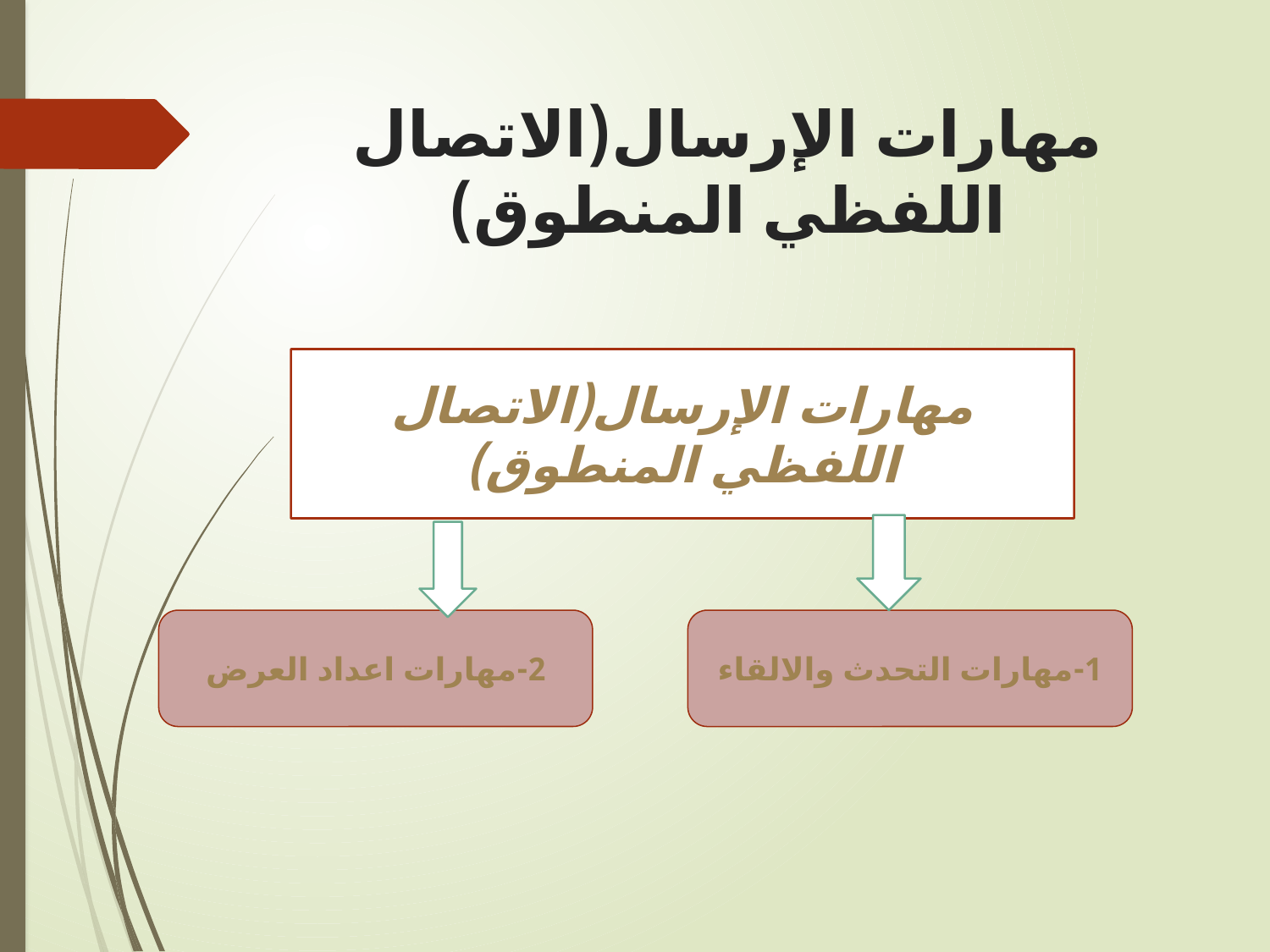

# مهارات الإرسال(الاتصال اللفظي المنطوق)
مهارات الإرسال(الاتصال اللفظي المنطوق)

2-مهارات اعداد العرض
1-مهارات التحدث والالقاء